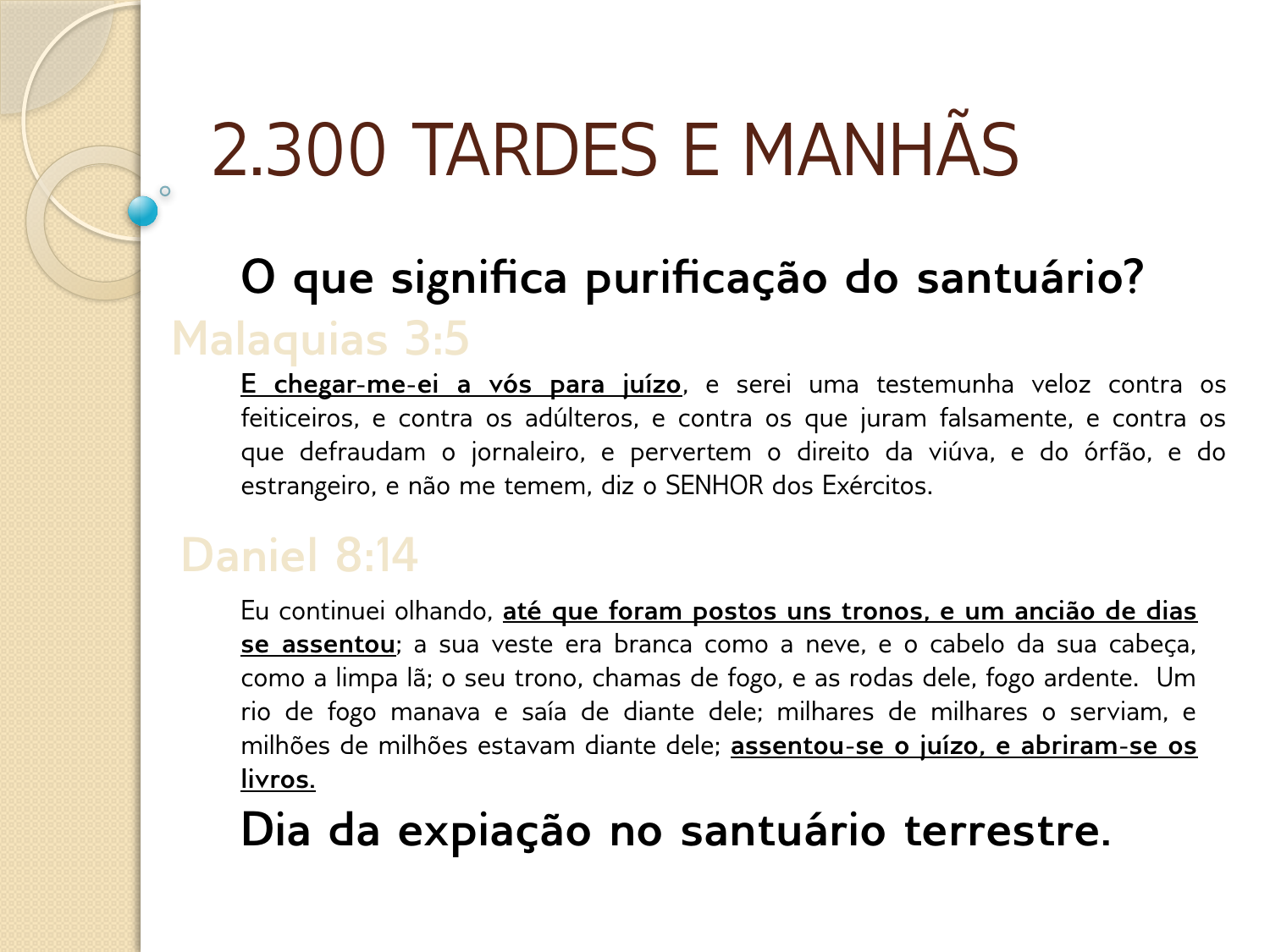

2.300 TARDES E MANHÃS
O que significa purificação do santuário?
Malaquias 3:5
E chegar-me-ei a vós para juízo, e serei uma testemunha veloz contra os feiticeiros, e contra os adúlteros, e contra os que juram falsamente, e contra os que defraudam o jornaleiro, e pervertem o direito da viúva, e do órfão, e do estrangeiro, e não me temem, diz o SENHOR dos Exércitos.
Daniel 8:14
Eu continuei olhando, até que foram postos uns tronos, e um ancião de dias se assentou; a sua veste era branca como a neve, e o cabelo da sua cabeça, como a limpa lã; o seu trono, chamas de fogo, e as rodas dele, fogo ardente.  Um rio de fogo manava e saía de diante dele; milhares de milhares o serviam, e milhões de milhões estavam diante dele; assentou-se o juízo, e abriram-se os livros.
Dia da expiação no santuário terrestre.